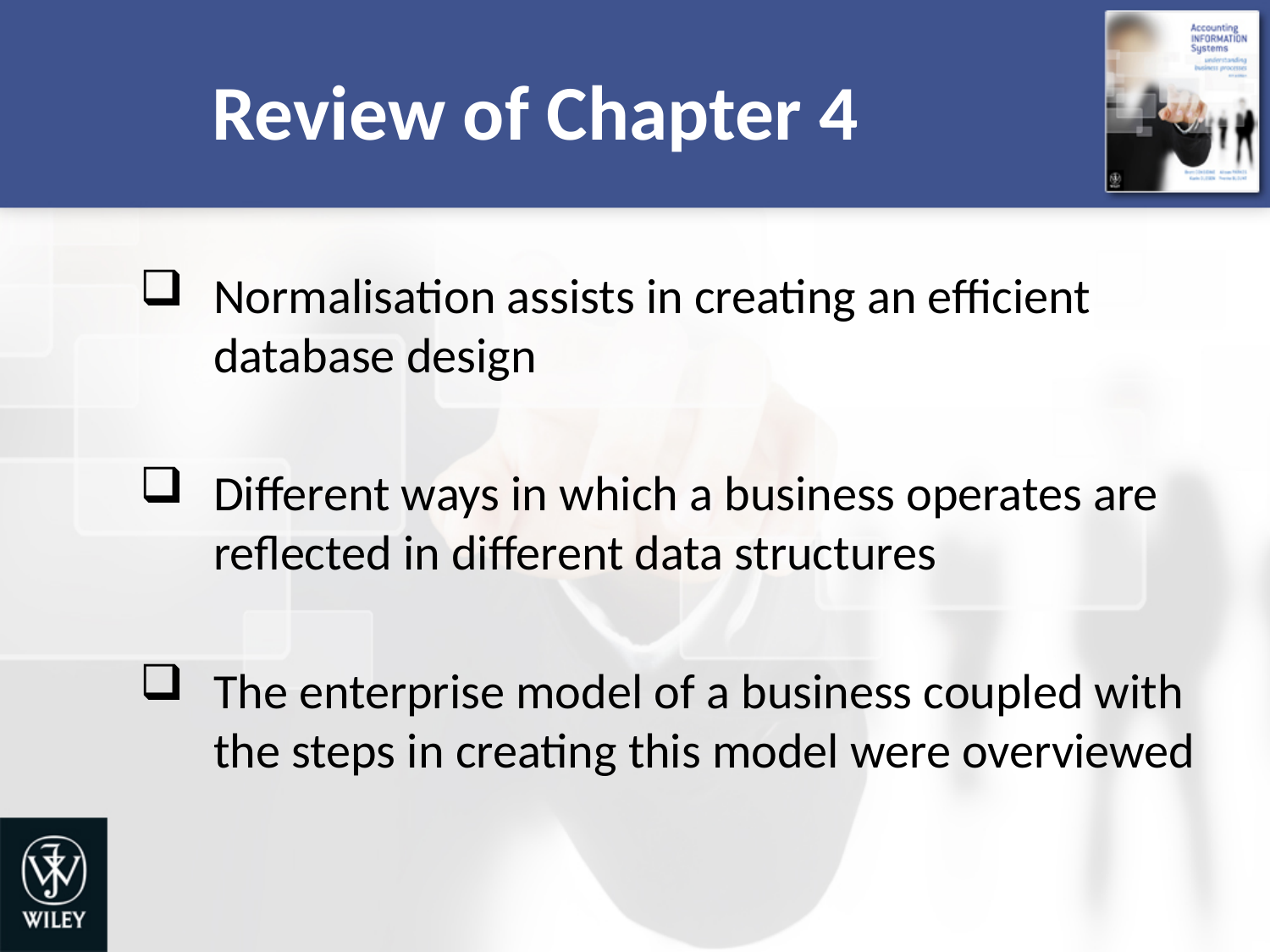

# Review of Chapter 4
Normalisation assists in creating an efficient database design

Different ways in which a business operates are reflected in different data structures

The enterprise model of a business coupled with the steps in creating this model were overviewed